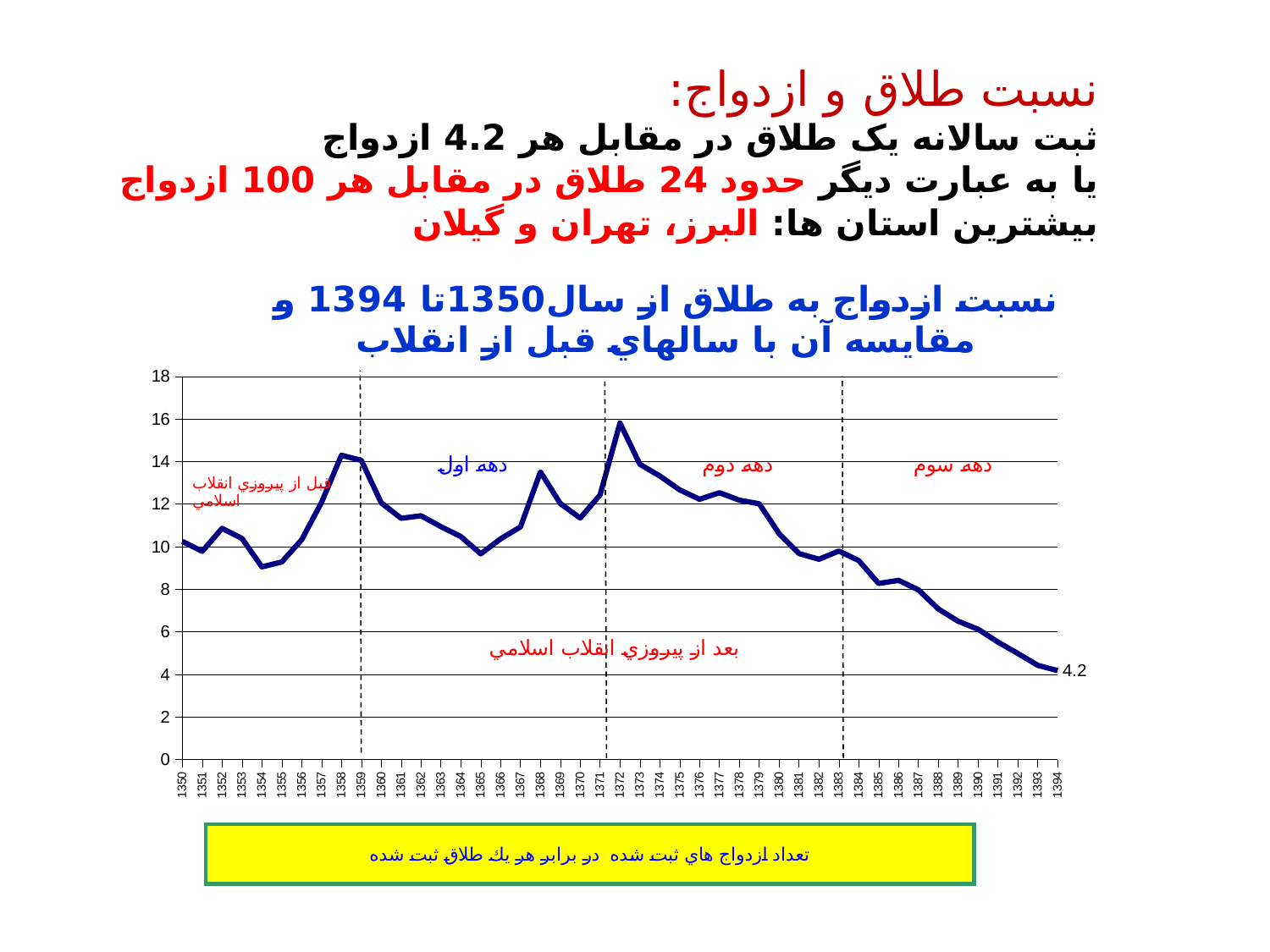

# نسبت طلاق و ازدواج:
ثبت سالانه یک طلاق در مقابل هر 4.2 ازدواج
يا به عبارت دیگر حدود 24 طلاق در مقابل هر 100 ازدواج
بیشترین استان ها: البرز، تهران و گيلان

### Chart: نسبت ازدواج به طلاق از سال1350تا 1394 و مقايسه آن با سالهاي قبل از انقلاب

| Category |  |
|---|---|
| 1350 | 10.255231666155264 |
| 1351 | 9.781650071123753 |
| 1352 | 10.861703817440572 |
| 1353 | 10.390199814353421 |
| 1354 | 9.05561113399635 |
| 1355 | 9.283621690343265 |
| 1356 | 10.328106986396119 |
| 1357 | 12.083590113420321 |
| 1358 | 14.296976854038734 |
| 1359 | 14.054237712094052 |
| 1360 | 12.058264750440152 |
| 1361 | 11.336728484033168 |
| 1362 | 11.453397273259549 |
| 1363 | 10.940815282278697 |
| 1364 | 10.47629067022478 |
| 1365 | 9.665786259975587 |
| 1366 | 10.368677653815094 |
| 1367 | 10.935957466090683 |
| 1368 | 13.514067701735263 |
| 1369 | 12.027467153091703 |
| 1370 | 11.34552244417153 |
| 1371 | 12.431421593149516 |
| 1372 | 15.812192958515299 |
| 1373 | 13.871185715159307 |
| 1374 | 13.324169497380392 |
| 1375 | 12.673215749530627 |
| 1376 | 12.229792423952548 |
| 1377 | 12.537802835507536 |
| 1378 | 12.18675142988102 |
| 1379 | 12.017361562912418 |
| 1380 | 10.610578512396694 |
| 1381 | 9.678839062685853 |
| 1382 | 9.41187689160989 |
| 1383 | 9.79908502747625 |
| 1384 | 9.351954511461171 |
| 1385 | 8.276257722859663 |
| 1386 | 8.423536834515096 |
| 1387 | 7.977486200343861 |
| 1388 | 7.079357758037967 |
| 1389 | 6.49873906705539 |
| 1390 | 6.124236038672366 |
| 1391 | 5.521194220483751 |
| 1392 | 4.98499057083459 |
| 1393 | 4.428247406293373 |
| 1394 | 4.184972368943299 |